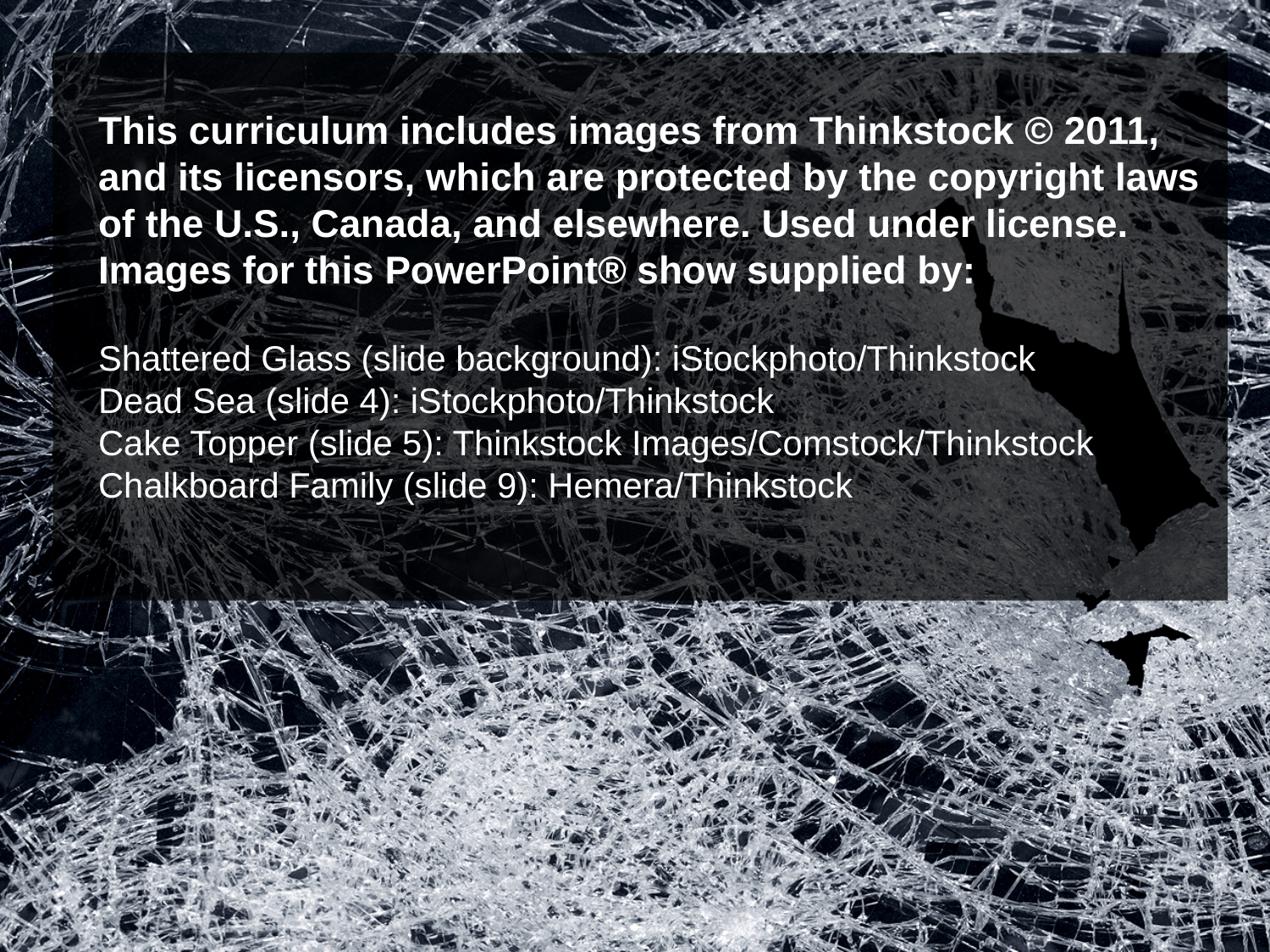

This curriculum includes images from Thinkstock © 2011, and its licensors, which are protected by the copyright laws of the U.S., Canada, and elsewhere. Used under license. Images for this PowerPoint® show supplied by:

Shattered Glass (slide background): iStockphoto/Thinkstock
Dead Sea (slide 4): iStockphoto/Thinkstock
Cake Topper (slide 5): Thinkstock Images/Comstock/Thinkstock
Chalkboard Family (slide 9): Hemera/Thinkstock